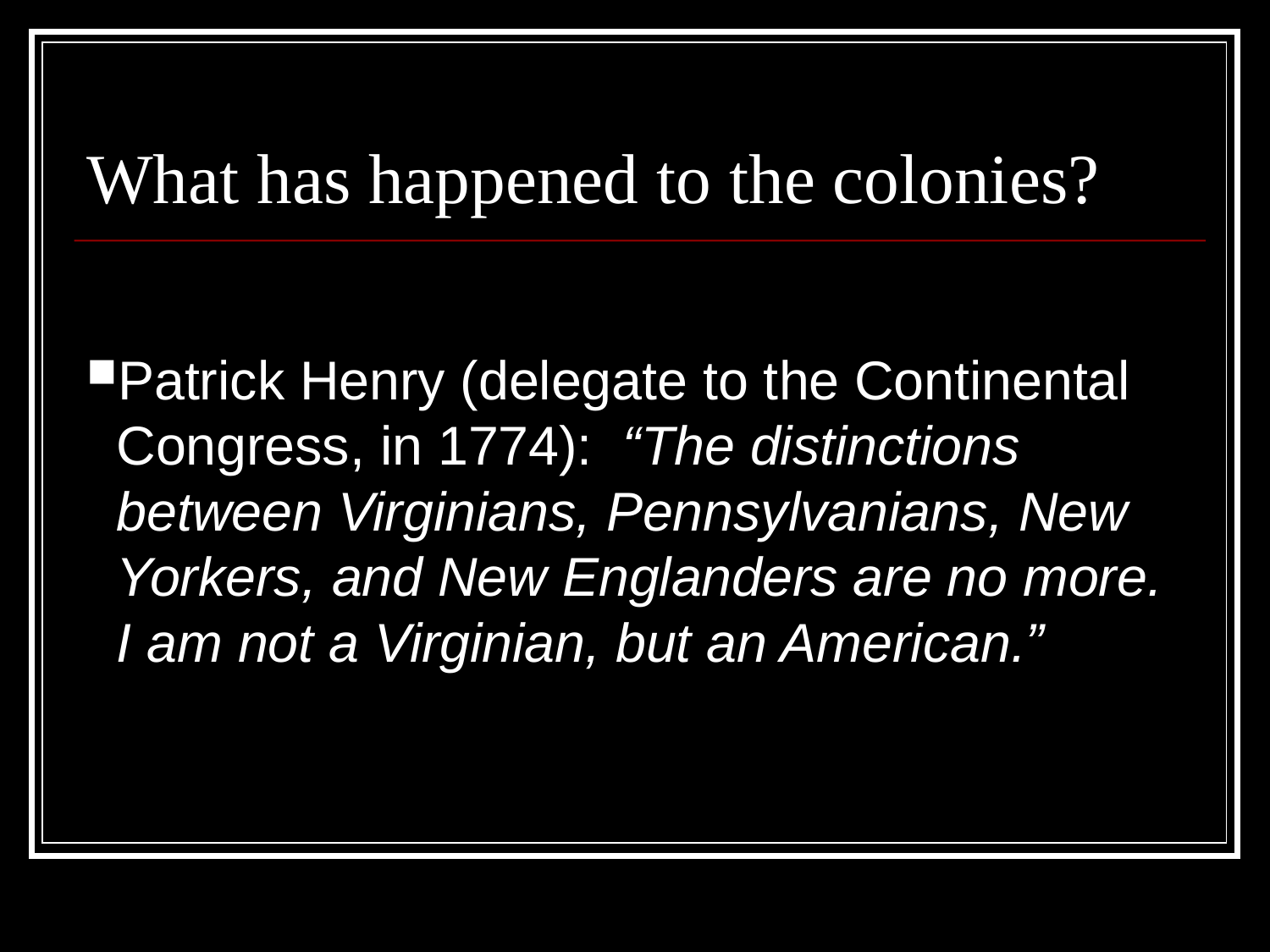

What has happened to the colonies?
Patrick Henry (delegate to the Continental Congress, in 1774):  “The distinctions between Virginians, Pennsylvanians, New Yorkers, and New Englanders are no more.  I am not a Virginian, but an American.”